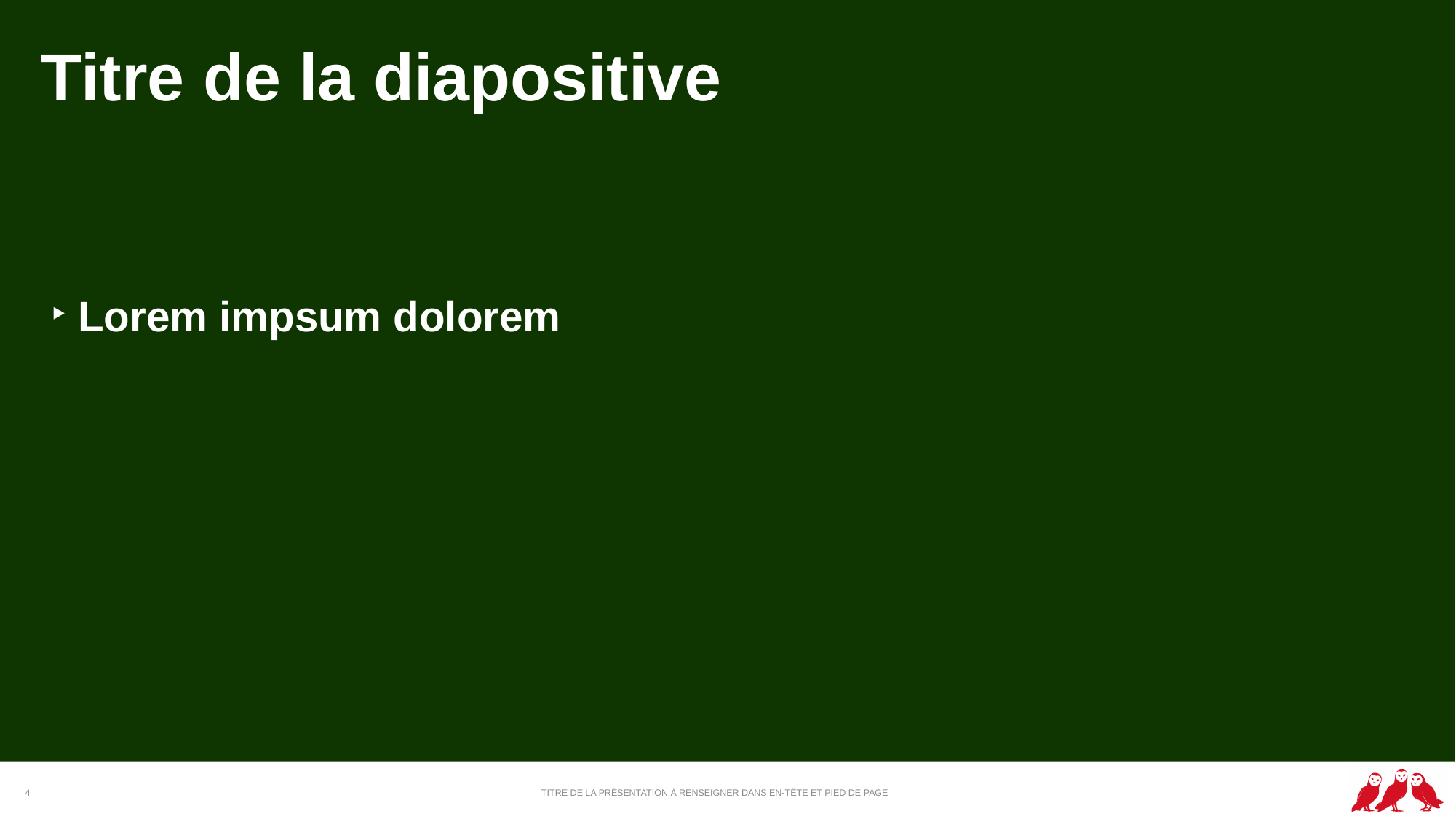

# Titre de la diapositive
Lorem impsum dolorem
4
TITRE DE LA PRÉSENTATION À RENSEIGNER DANS EN-TÊTE ET PIED DE PAGE